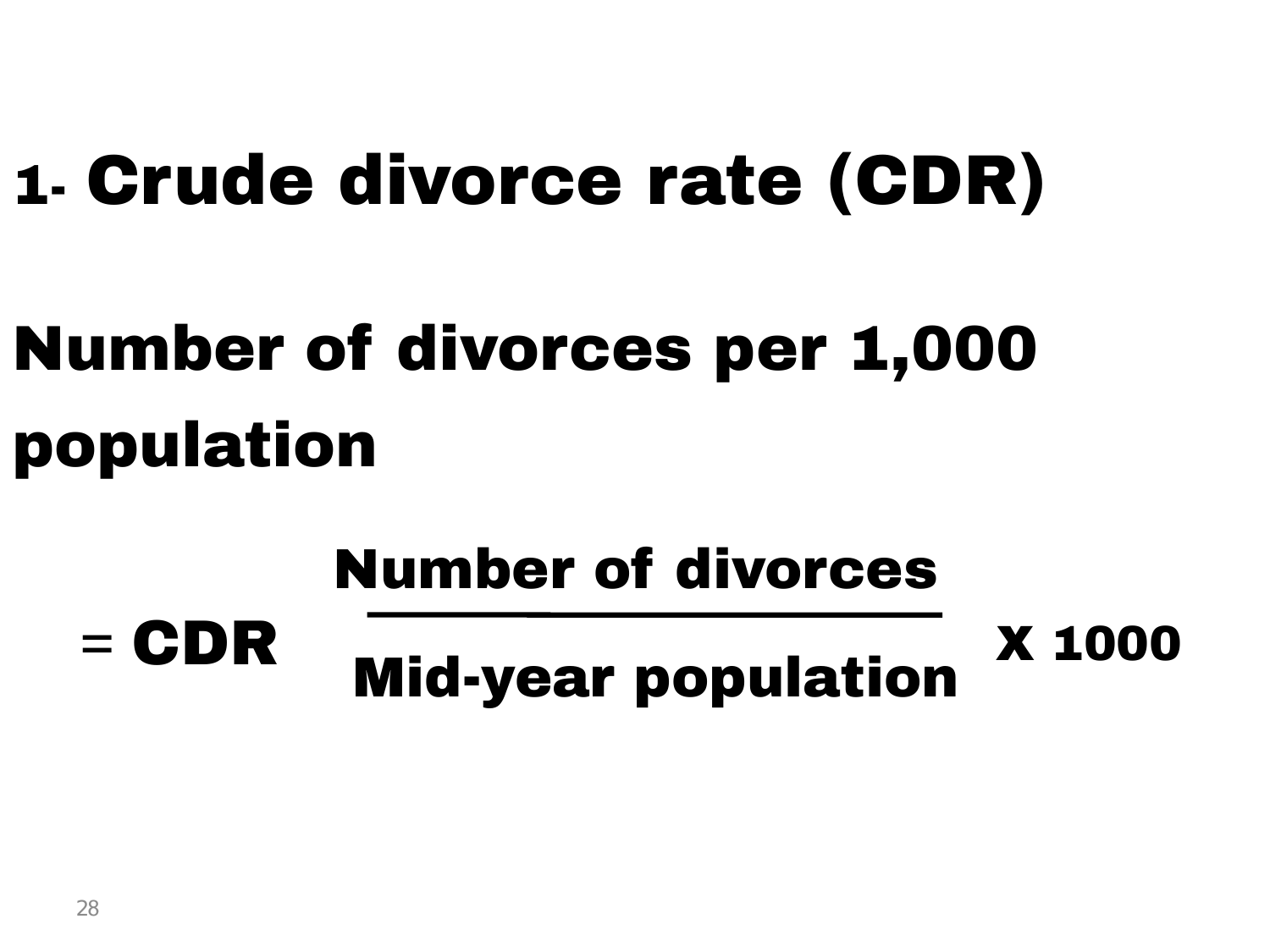

1- Crude divorce rate (CDR)

Number of divorces per 1,000 population

Number of divorces
CDR =
X 1000
Mid-year population
28